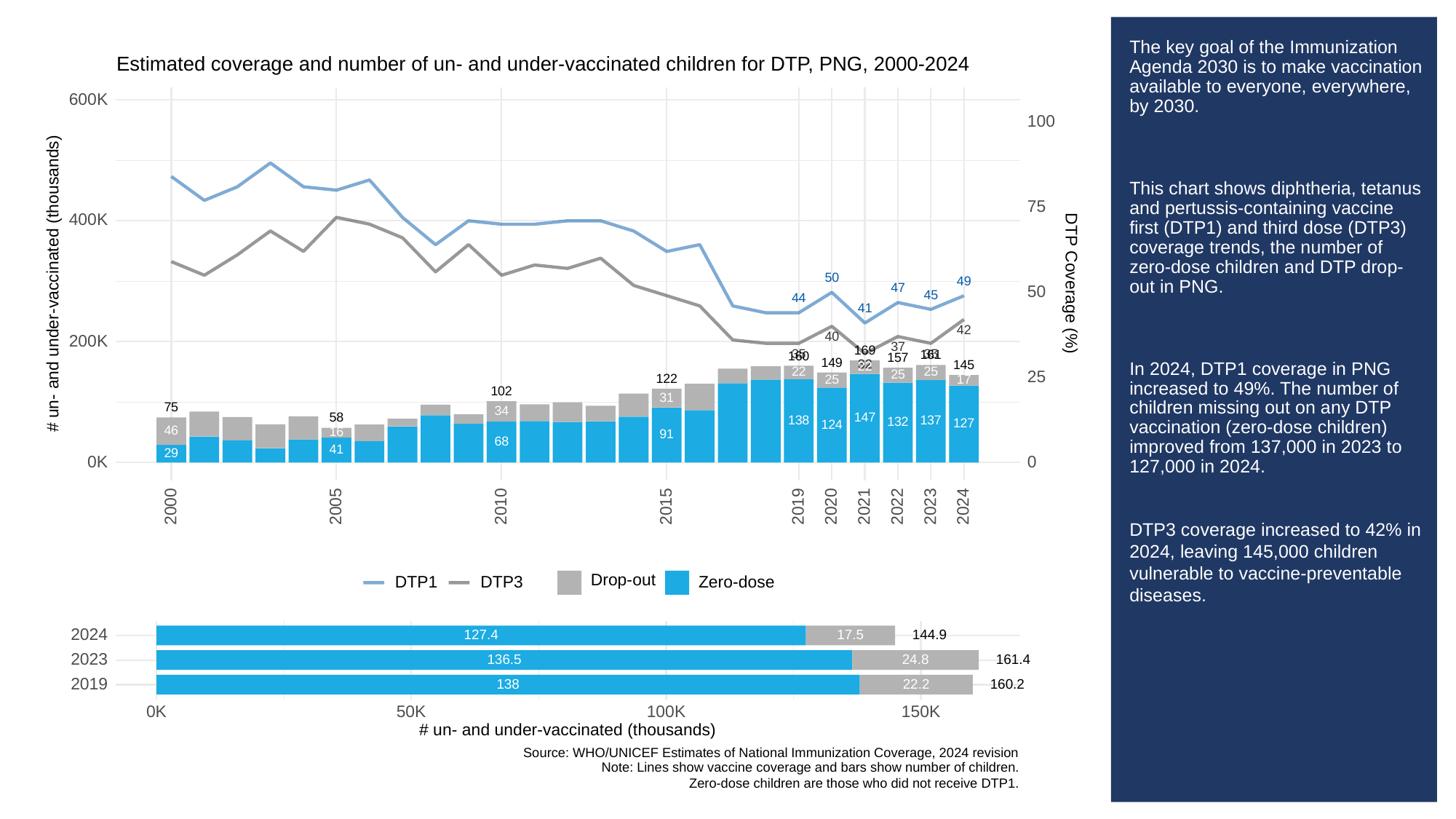

# The key goal of the Immunization Agenda 2030 is to make vaccination available to everyone, everywhere, by 2030.

This chart shows diphtheria, tetanus and pertussis-containing vaccine first (DTP1) and third dose (DTP3) coverage trends, the number of zero-dose children and DTP drop-out in PNG.

In 2024, DTP1 coverage in PNG increased to 49%. The number of children missing out on any DTP vaccination (zero-dose children) improved from 137,000 in 2023 to 127,000 in 2024.

DTP3 coverage increased to 42% in 2024, leaving 145,000 children vulnerable to vaccine-preventable diseases.

Estimated coverage and number of un- and under-vaccinated children for DTP, PNG, 2000-2024

600K

100

75
400K

50
# un- and under-vaccinated (thousands)
DTP Coverage (%)
49

47
50
45
44
41
42
40
200K

37
169
35
35
161
160
157
149
32

145
22

25
22

25
25

122

25
17

102

31

75

34

147
58

138

137

132

127
124

46

16
91

68

41

29
0K
0

2023
2000
2005
2010
2015
2019
2020
2021
2022
2024

Drop-out
DTP3
Zero-dose
DTP1

2024
17.5
144.9
127.4

2023
136.5
24.8
161.4

2019
138
160.2
22.2

0K
50K
100K
150K
# un- and under-vaccinated (thousands)
Source: WHO/UNICEF Estimates of National Immunization Coverage, 2024 revision
Note: Lines show vaccine coverage and bars show number of children.
Zero-dose children are those who did not receive DTP1.